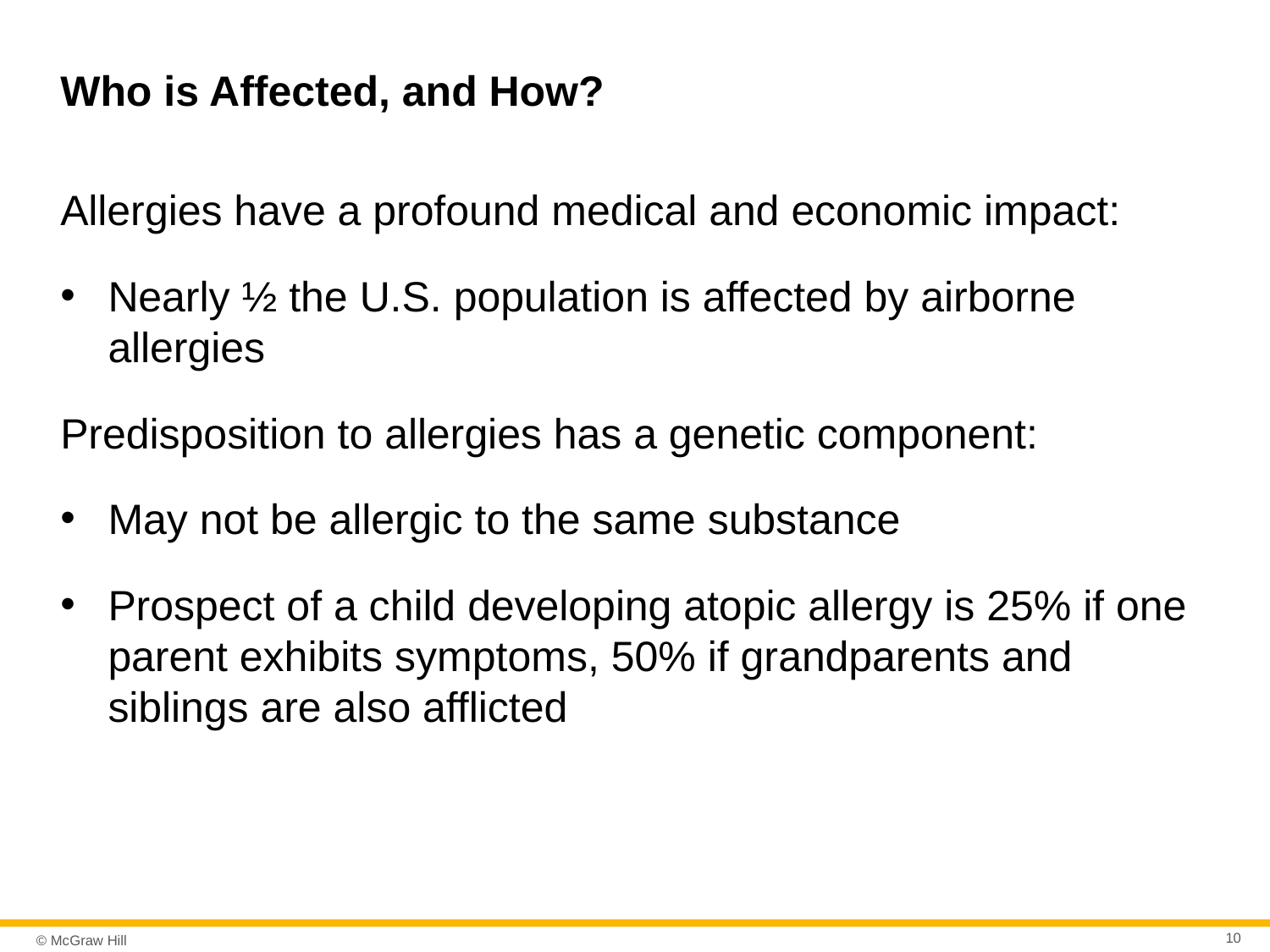

# Who is Affected, and How?
Allergies have a profound medical and economic impact:
Nearly ½ the U.S. population is affected by airborne allergies
Predisposition to allergies has a genetic component:
May not be allergic to the same substance
Prospect of a child developing atopic allergy is 25% if one parent exhibits symptoms, 50% if grandparents and siblings are also afflicted